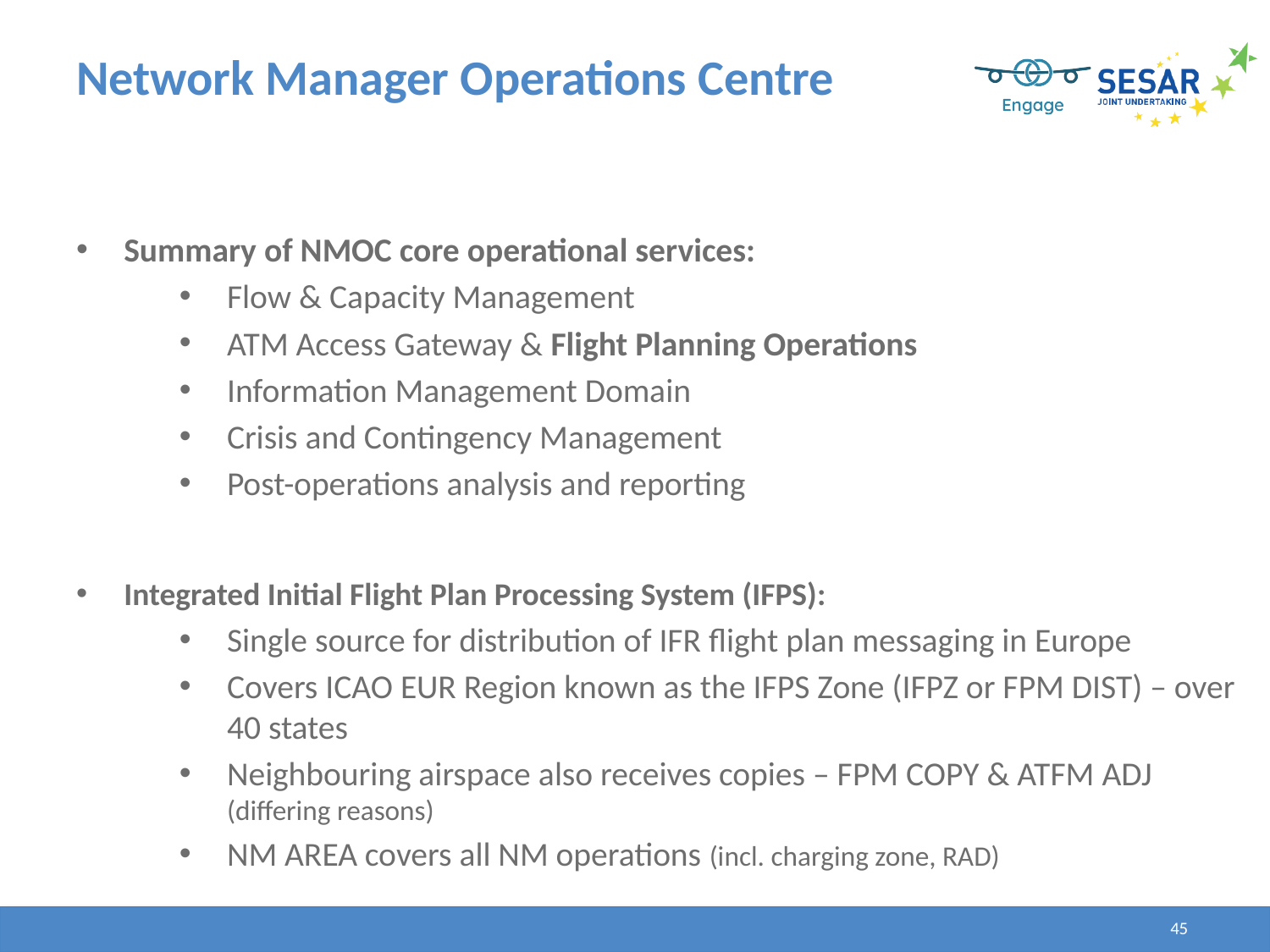

# Network Manager Operations Centre
Summary of NMOC core operational services:
Flow & Capacity Management
ATM Access Gateway & Flight Planning Operations
Information Management Domain
Crisis and Contingency Management
Post-operations analysis and reporting

Integrated Initial Flight Plan Processing System (IFPS):
Single source for distribution of IFR flight plan messaging in Europe
Covers ICAO EUR Region known as the IFPS Zone (IFPZ or FPM DIST) – over 40 states
Neighbouring airspace also receives copies – FPM COPY & ATFM ADJ (differing reasons)
NM AREA covers all NM operations (incl. charging zone, RAD)

45